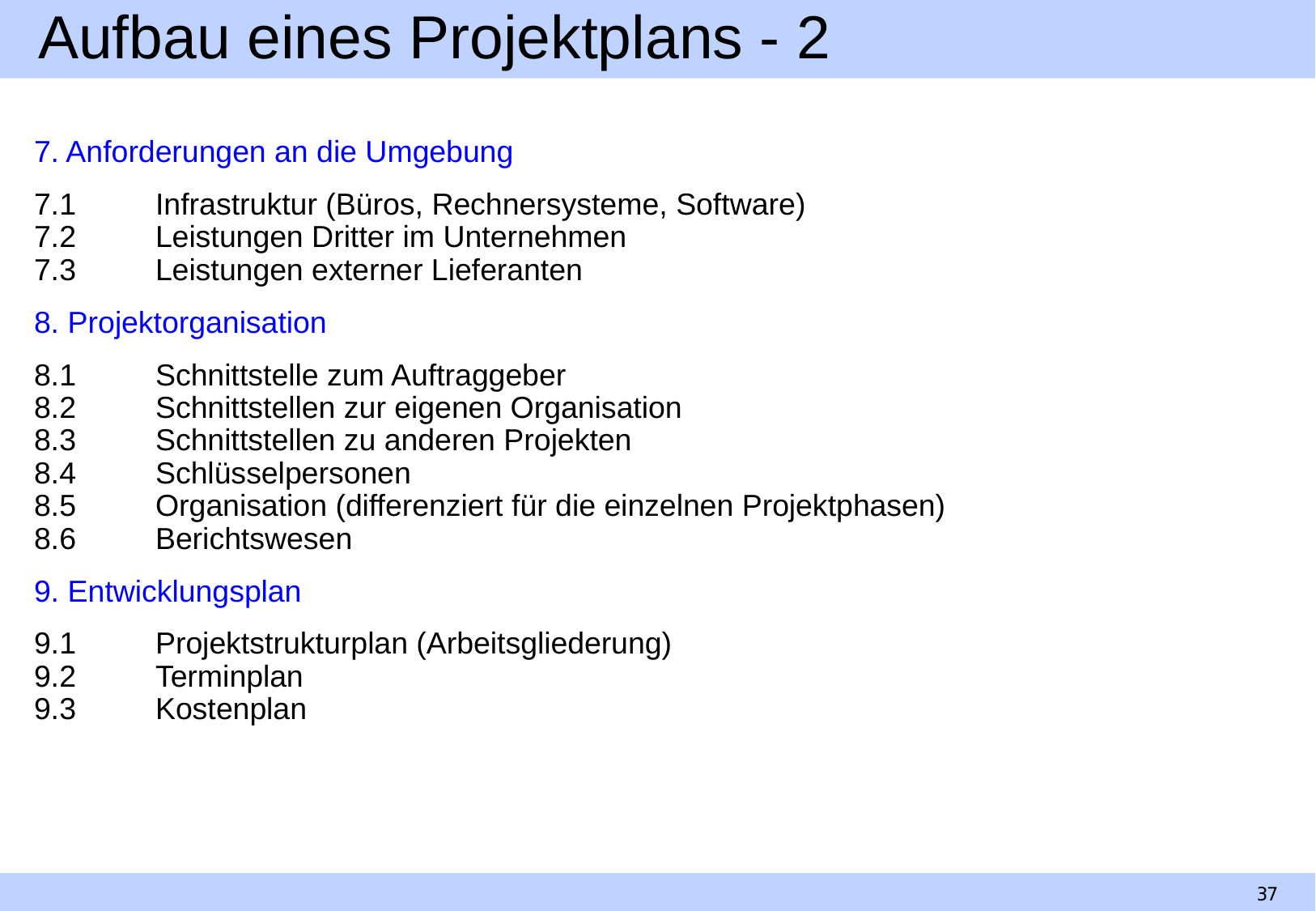

# Aufbau eines Projektplans - 2
7. Anforderungen an die Umgebung
7.1	Infrastruktur (Büros, Rechnersysteme, Software)
7.2	Leistungen Dritter im Unternehmen
7.3	Leistungen externer Lieferanten
8. Projektorganisation
8.1	Schnittstelle zum Auftraggeber
8.2	Schnittstellen zur eigenen Organisation
8.3	Schnittstellen zu anderen Projekten
8.4	Schlüsselpersonen
8.5	Organisation (differenziert für die einzelnen Projektphasen)
8.6	Berichtswesen
9. Entwicklungsplan
9.1	Projektstrukturplan (Arbeitsgliederung)
9.2	Terminplan
9.3	Kostenplan
37